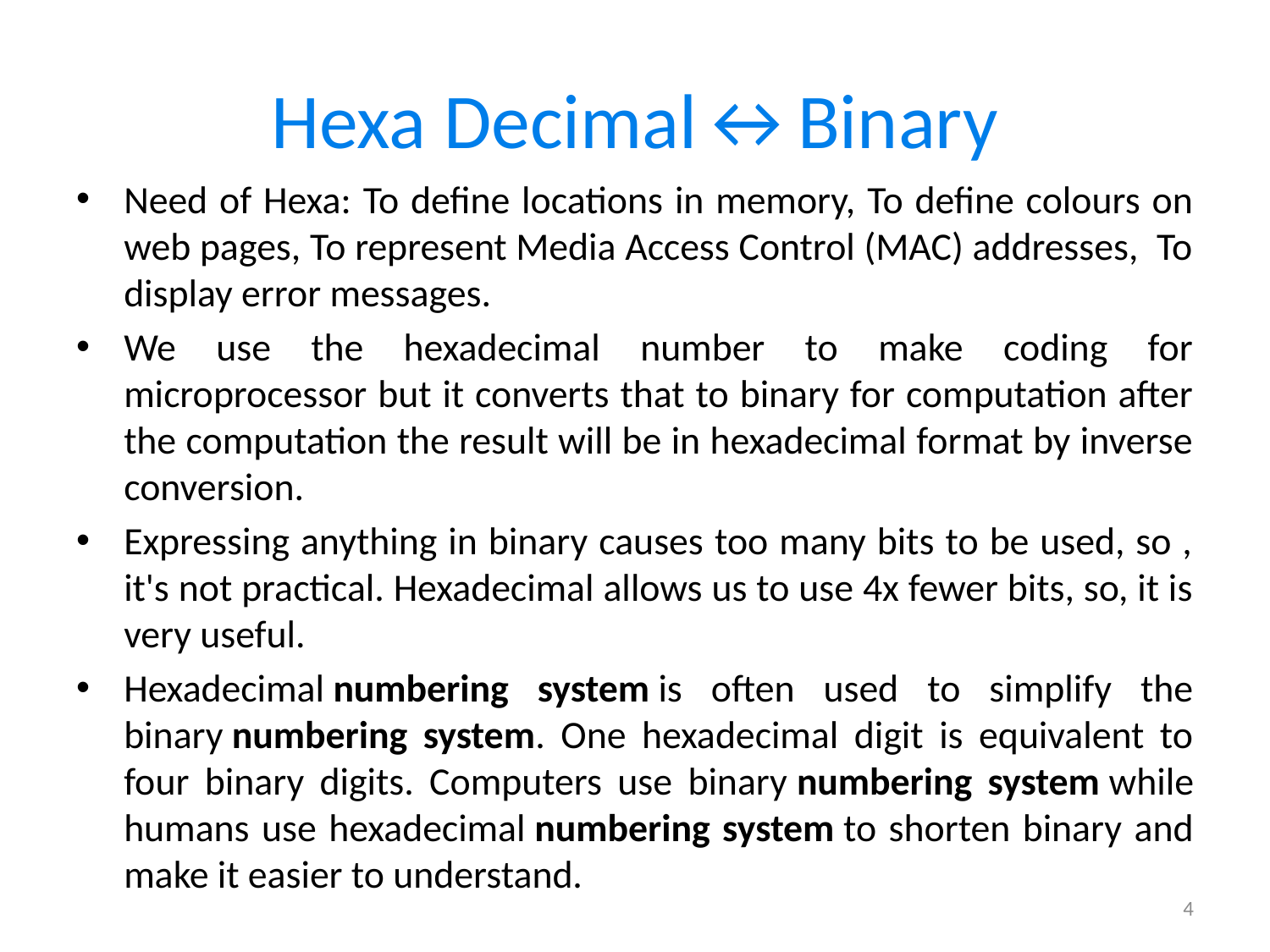

# Hexa Decimal↔Binary
Need of Hexa: To define locations in memory, To define colours on web pages, To represent Media Access Control (MAC) addresses,  To display error messages.
We use the hexadecimal number to make coding for microprocessor but it converts that to binary for computation after the computation the result will be in hexadecimal format by inverse conversion.
Expressing anything in binary causes too many bits to be used, so , it's not practical. Hexadecimal allows us to use 4x fewer bits, so, it is very useful.
Hexadecimal numbering system is often used to simplify the binary numbering system. One hexadecimal digit is equivalent to four binary digits. Computers use binary numbering system while humans use hexadecimal numbering system to shorten binary and make it easier to understand.

4